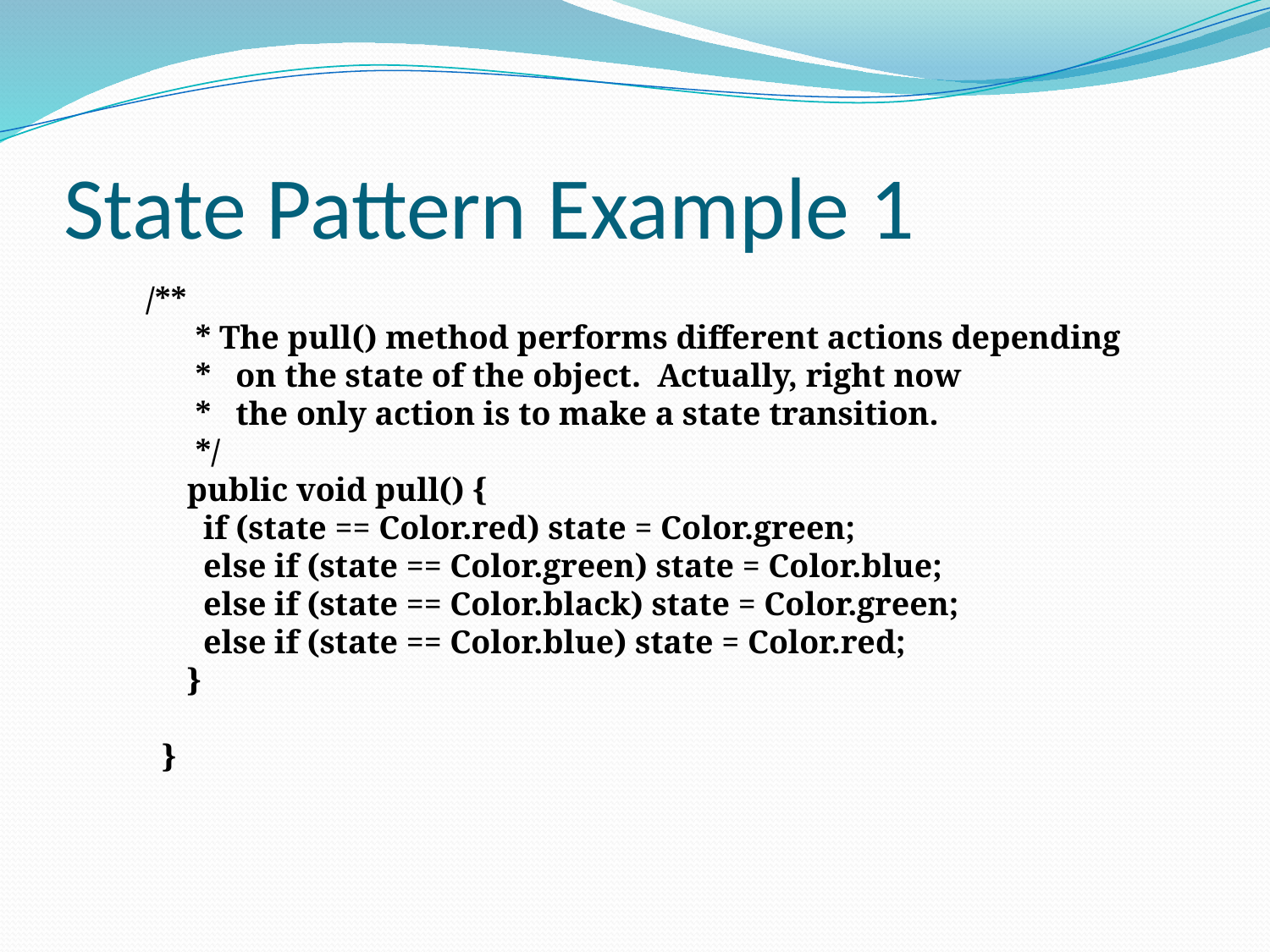

# State Pattern Example 1
 /**
       * The pull() method performs different actions depending
       *   on the state of the object.  Actually, right now
       *   the only action is to make a state transition.
       */
      public void pull() {
        if (state == Color.red) state = Color.green;
        else if (state == Color.green) state = Color.blue;
        else if (state == Color.black) state = Color.green;
        else if (state == Color.blue) state = Color.red;
      }

   }